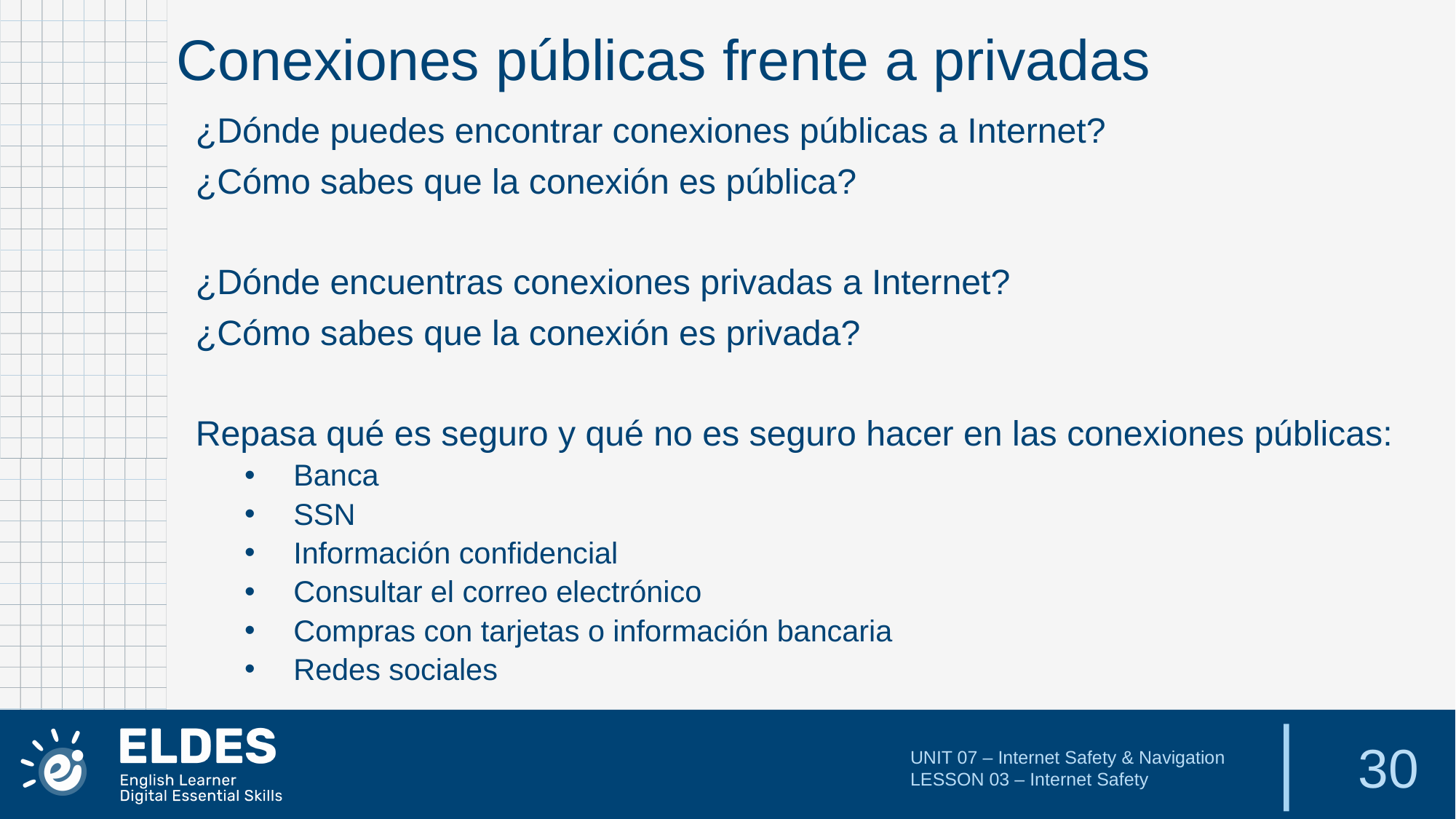

Conexiones públicas frente a privadas
¿Dónde puedes encontrar conexiones públicas a Internet?
¿Cómo sabes que la conexión es pública?

¿Dónde encuentras conexiones privadas a Internet?
¿Cómo sabes que la conexión es privada?

Repasa qué es seguro y qué no es seguro hacer en las conexiones públicas:
Banca
SSN
Información confidencial
Consultar el correo electrónico
Compras con tarjetas o información bancaria
Redes sociales
30
UNIT 07 – Internet Safety & Navigation
LESSON 03 – Internet Safety